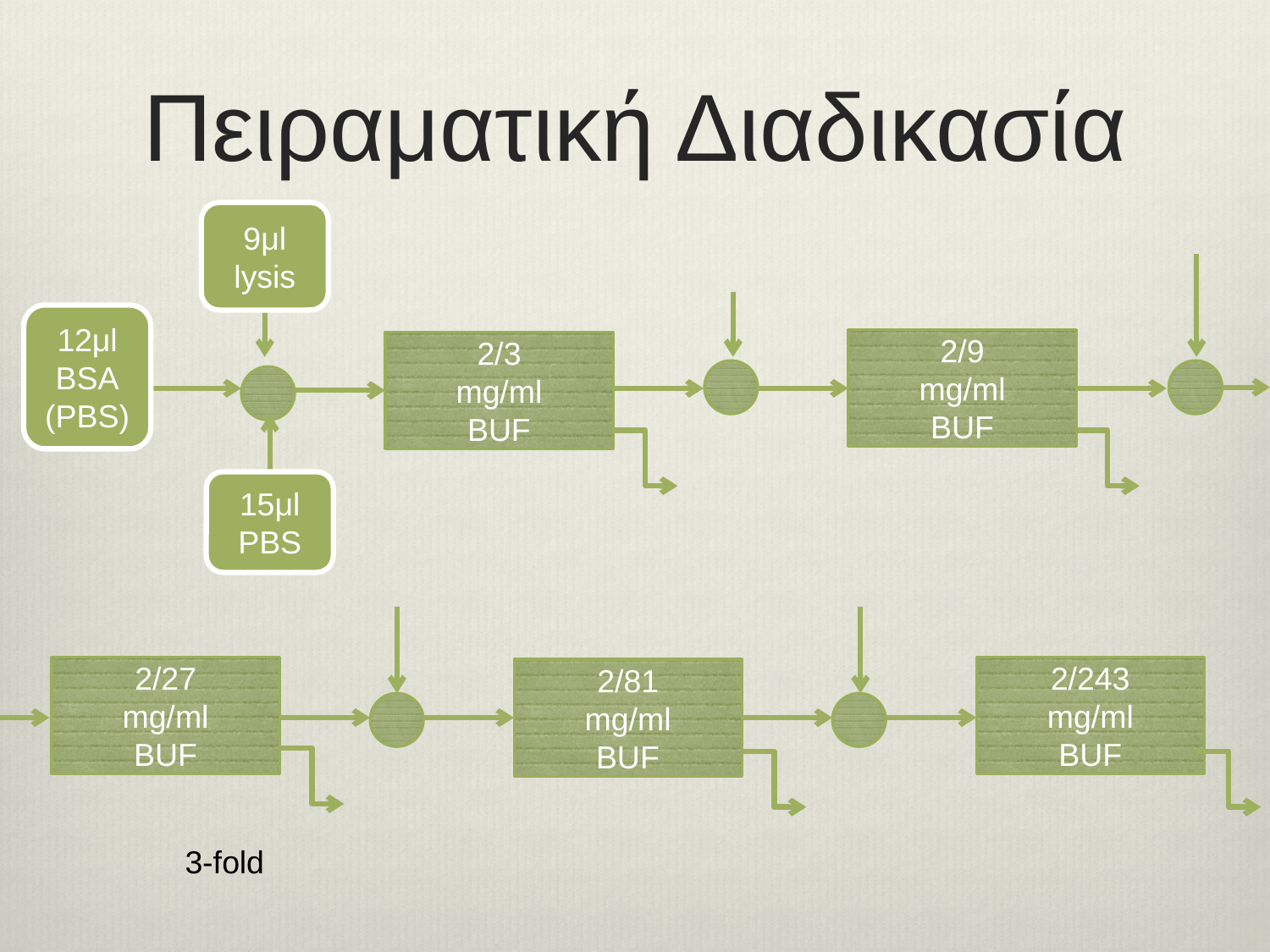

# Πειραματική Διαδικασία
9μl
lysis
12μl
BSA
(PBS)
2/9
mg/ml
BUF
2/3
mg/ml
BUF

15μl
PBS
2/27
mg/ml
BUF
2/243
mg/ml
BUF
2/81
mg/ml
BUF

3-fold